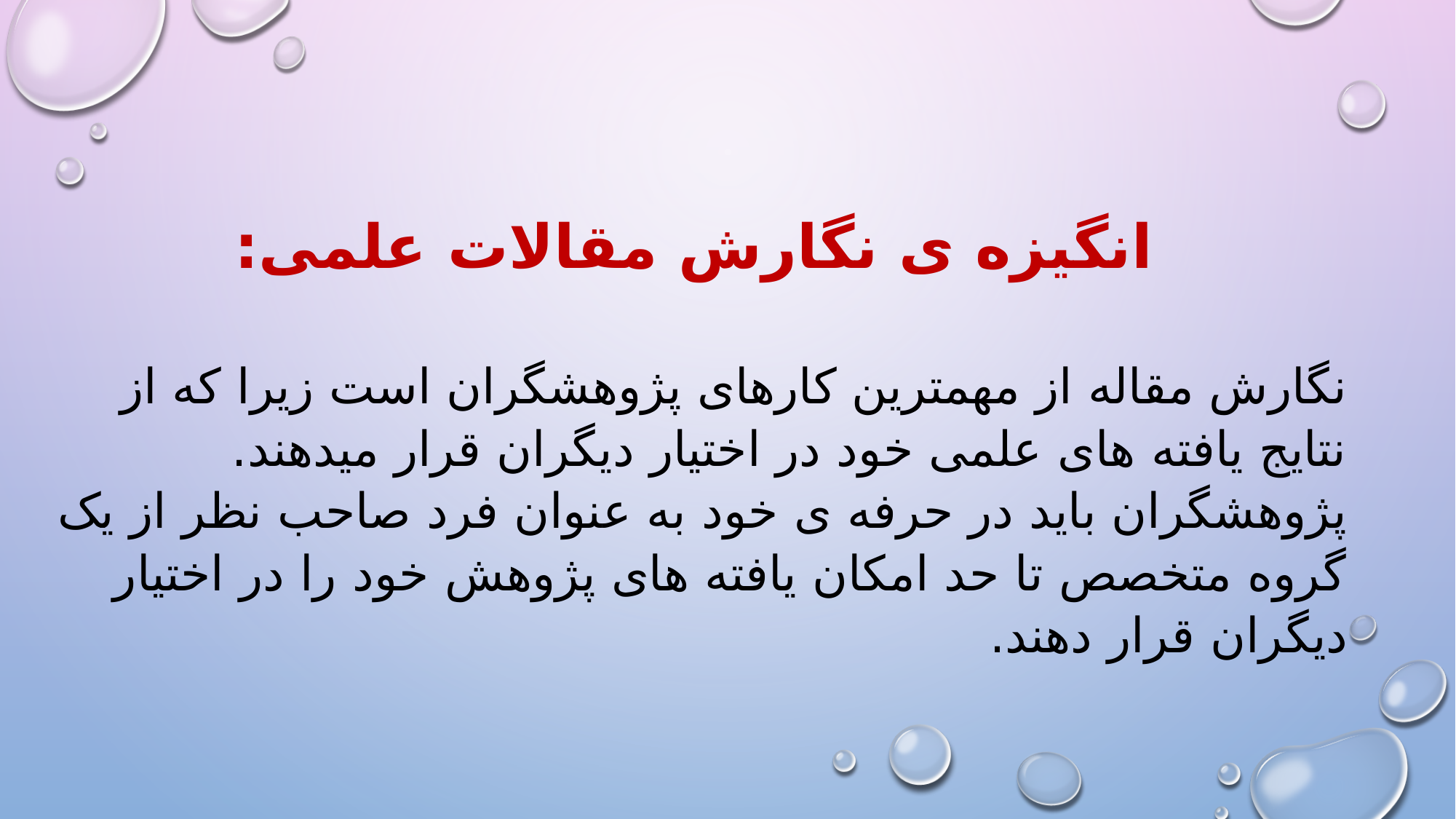

انگیزه ی نگارش مقالات علمی:

نگارش مقاله از مهمترین کارهای پژوهشگران است زیرا که از نتایج یافته های علمی خود در اختیار دیگران قرار میدهند. پژوهشگران باید در حرفه ی خود به عنوان فرد صاحب نظر از یک گروه متخصص تا حد امکان یافته های پژوهش خود را در اختیار دیگران قرار دهند.